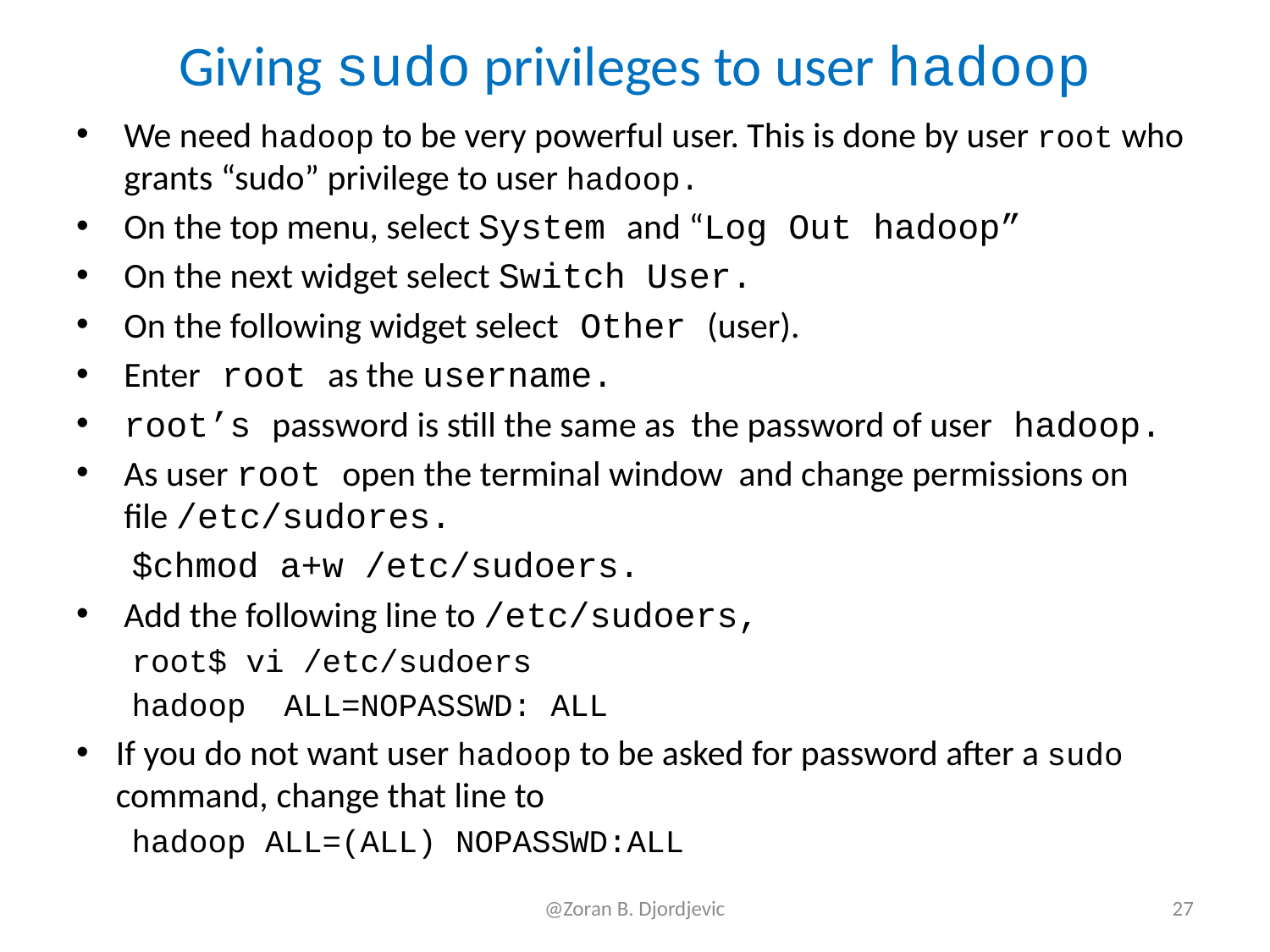

# Giving sudo privileges to user hadoop
We need hadoop to be very powerful user. This is done by user root who grants “sudo” privilege to user hadoop.
On the top menu, select System and “Log Out hadoop”
On the next widget select Switch User.
On the following widget select Other (user).
Enter root as the username.
root’s password is still the same as  the password of user hadoop.
As user root open the terminal window  and change permissions on file /etc/sudores.
$chmod a+w /etc/sudoers.
Add the following line to /etc/sudoers,
root$ vi /etc/sudoers
hadoop  ALL=NOPASSWD: ALL
If you do not want user hadoop to be asked for password after a sudo command, change that line to
hadoop ALL=(ALL) NOPASSWD:ALL
@Zoran B. Djordjevic
27